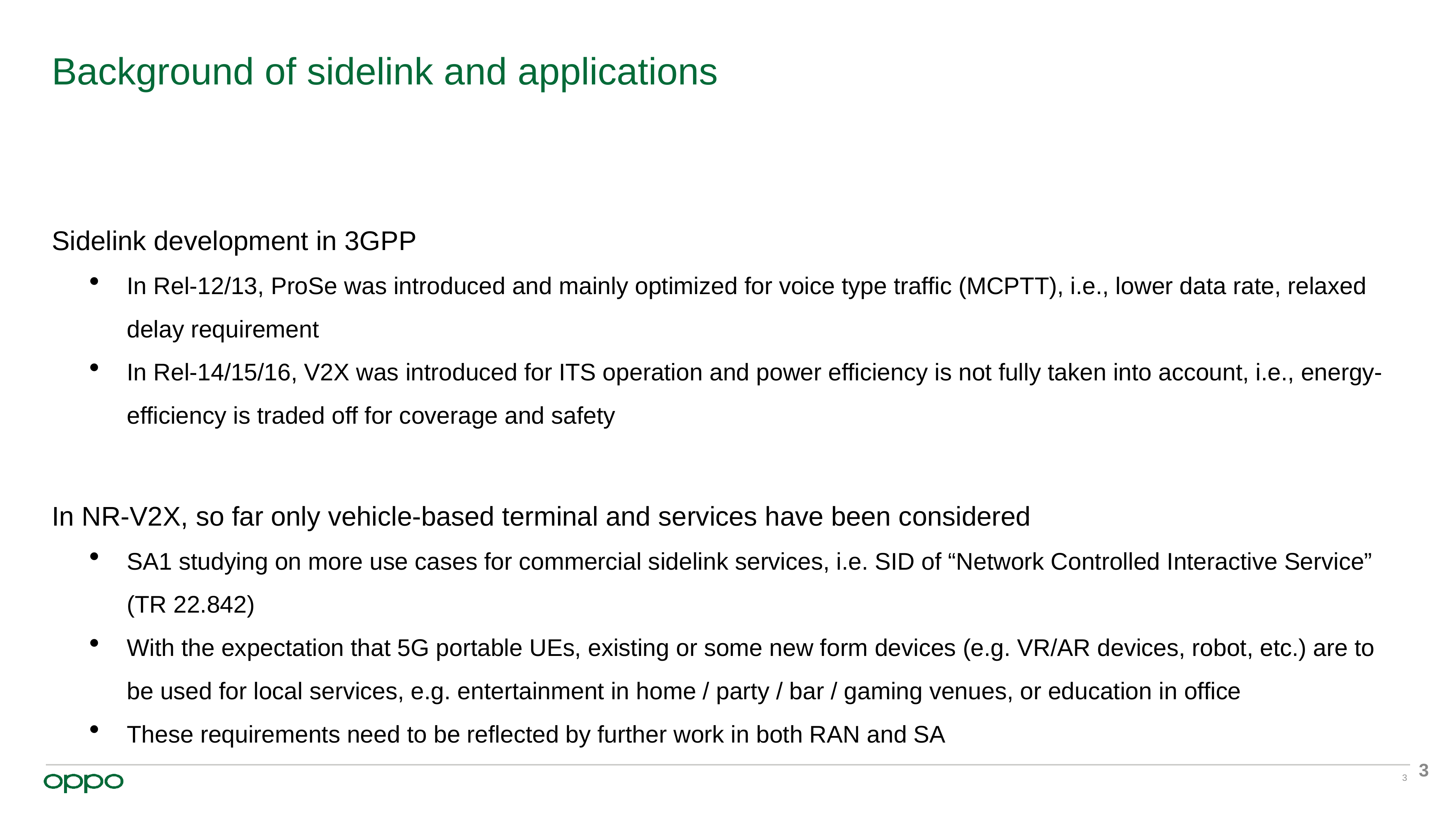

# Background of sidelink and applications
Sidelink development in 3GPP
In Rel-12/13, ProSe was introduced and mainly optimized for voice type traffic (MCPTT), i.e., lower data rate, relaxed delay requirement
In Rel-14/15/16, V2X was introduced for ITS operation and power efficiency is not fully taken into account, i.e., energy-efficiency is traded off for coverage and safety

In NR-V2X, so far only vehicle-based terminal and services have been considered
SA1 studying on more use cases for commercial sidelink services, i.e. SID of “Network Controlled Interactive Service” (TR 22.842)
With the expectation that 5G portable UEs, existing or some new form devices (e.g. VR/AR devices, robot, etc.) are to be used for local services, e.g. entertainment in home / party / bar / gaming venues, or education in office
These requirements need to be reflected by further work in both RAN and SA
3